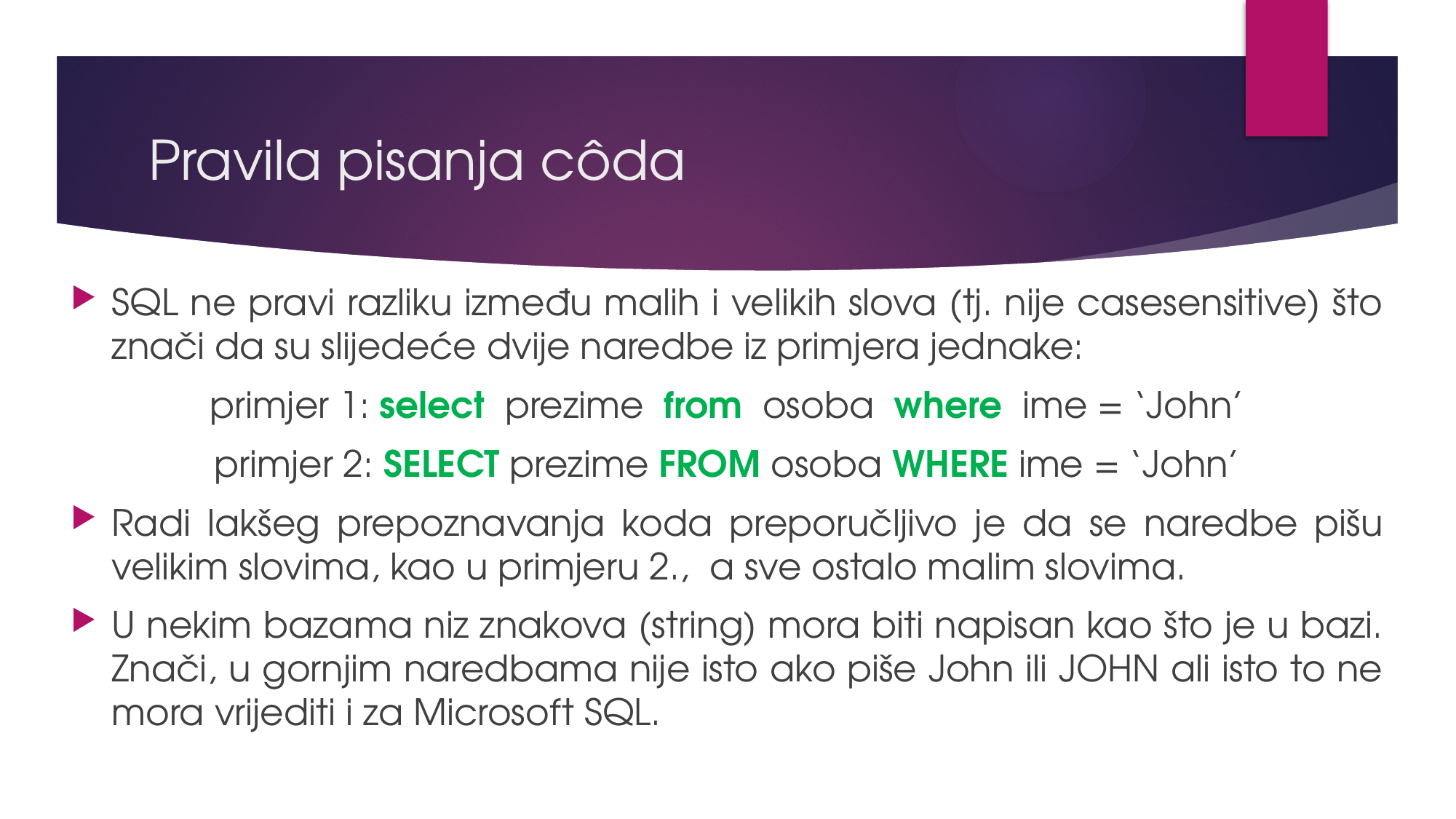

# Pravila pisanja côda
SQL ne pravi razliku između malih i velikih slova (tj. nije casesensitive) što znači da su slijedeće dvije naredbe iz primjera jednake:
primjer 1: select  prezime  from  osoba  where  ime = ‘John’
primjer 2: SELECT prezime FROM osoba WHERE ime = ‘John’
Radi lakšeg prepoznavanja koda preporučljivo je da se naredbe pišu velikim slovima, kao u primjeru 2.,  a sve ostalo malim slovima.
U nekim bazama niz znakova (string) mora biti napisan kao što je u bazi. Znači, u gornjim naredbama nije isto ako piše John ili JOHN ali isto to ne mora vrijediti i za Microsoft SQL.